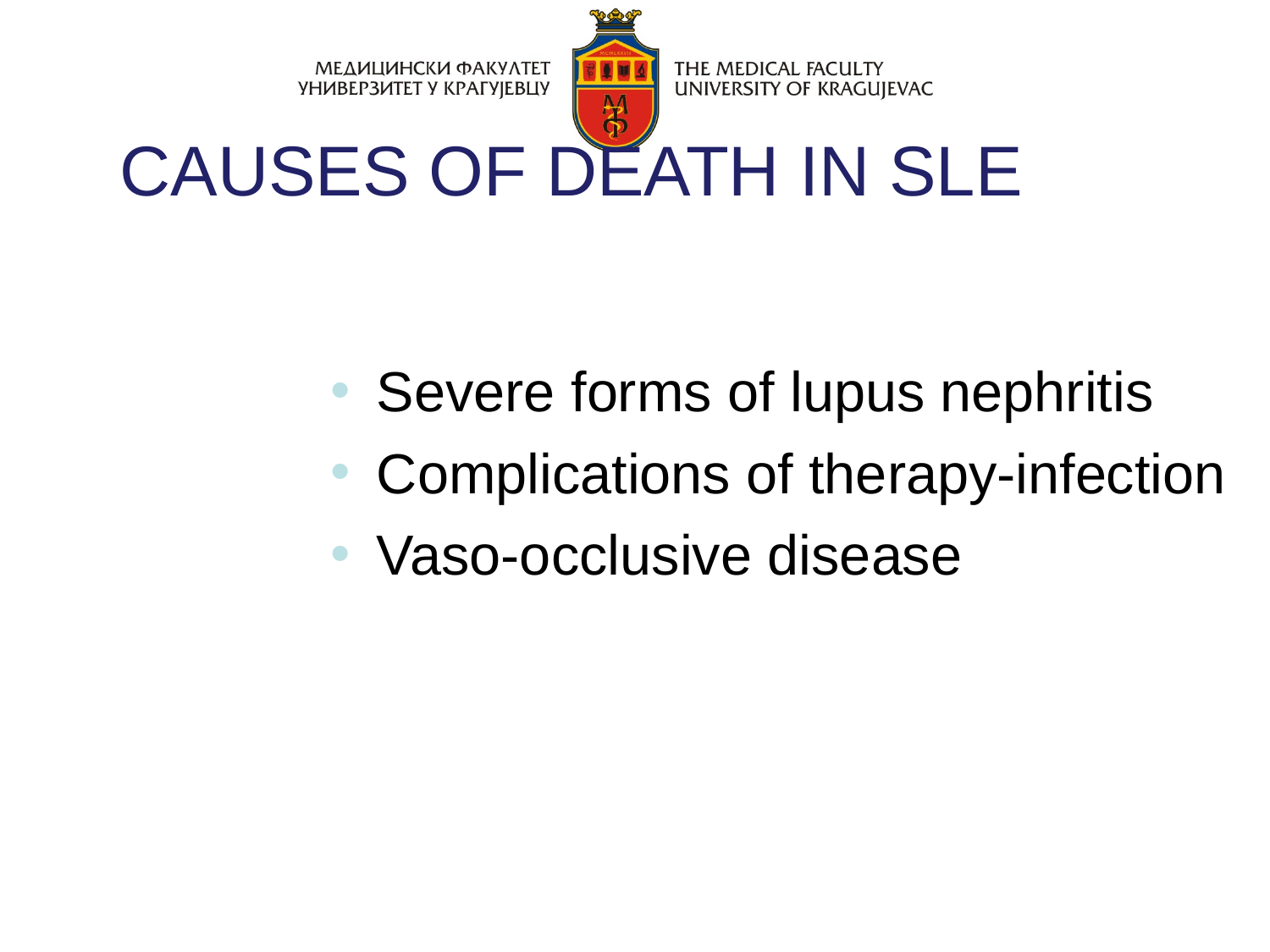

CAUSES OF DEATH IN SLE
Severe forms of lupus nephritis
Complications of therapy-infection
Vaso-occlusive disease